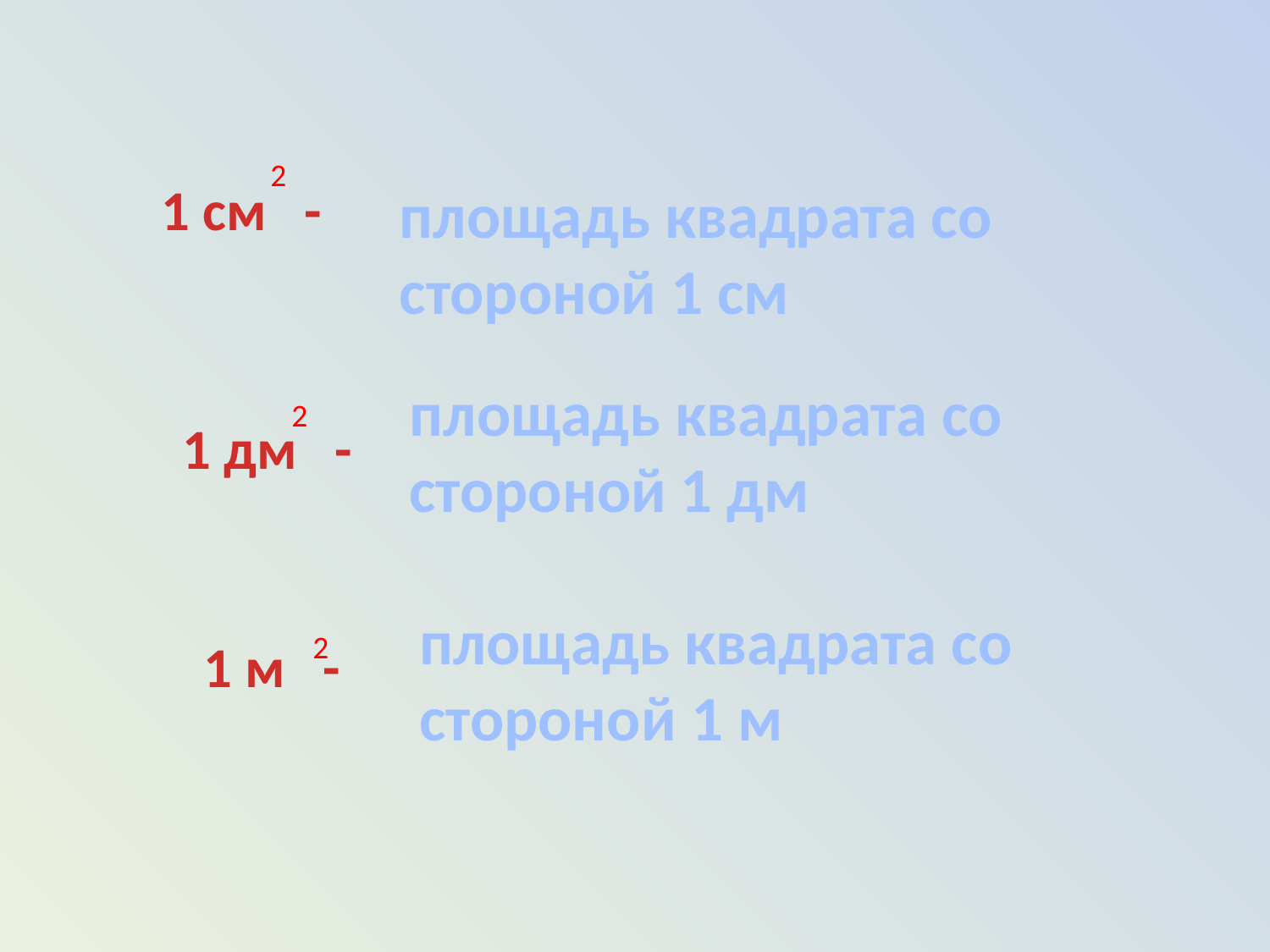

1 см   -
2
площадь квадрата со
стороной 1 см

1 дм   -
2
площадь квадрата со
стороной 1 дм

1 м   -
2
площадь квадрата со
стороной 1 м